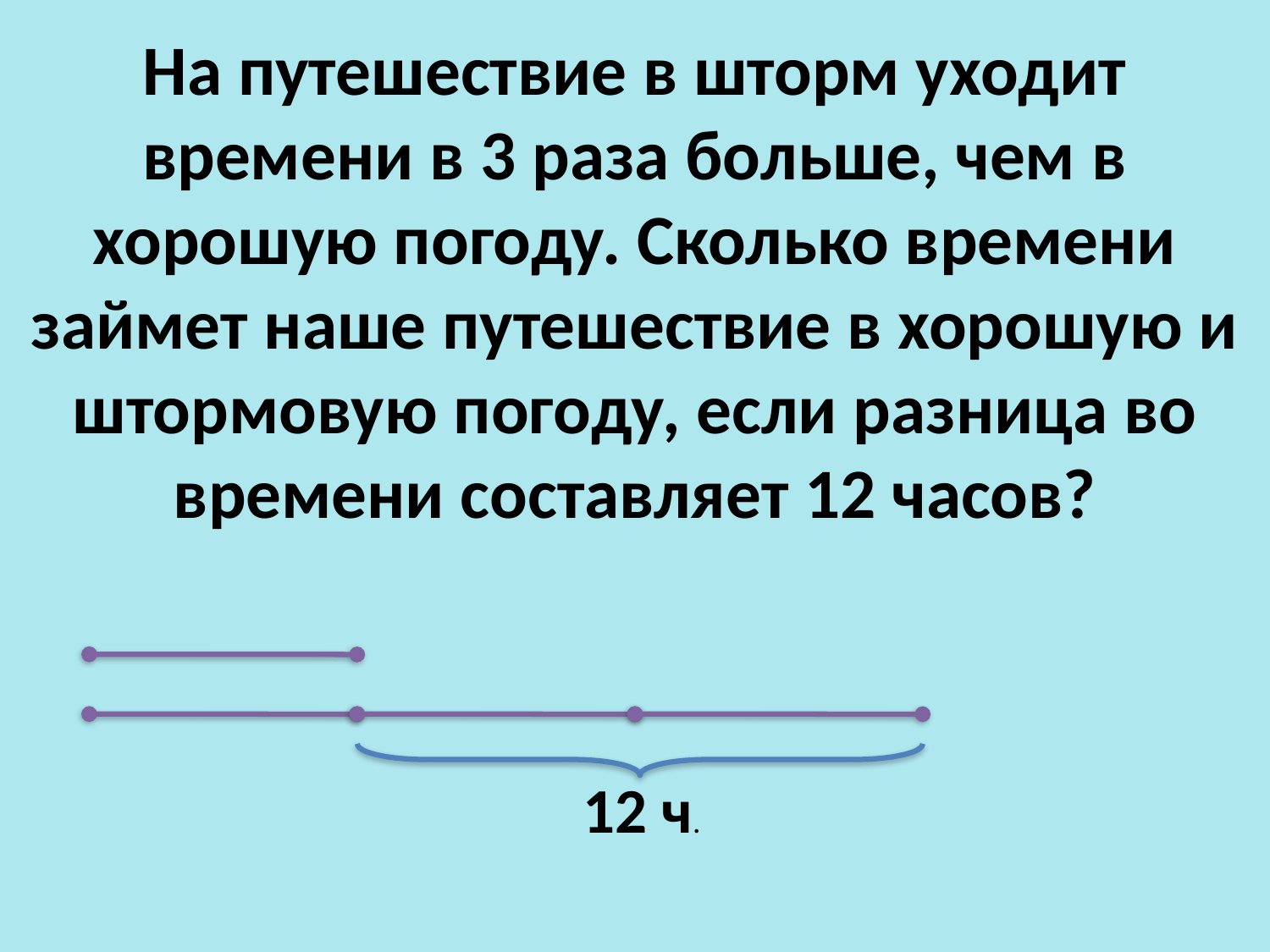

На путешествие в шторм уходит времени в 3 раза больше, чем в хорошую погоду. Сколько времени займет наше путешествие в хорошую и штормовую погоду, если разница во времени составляет 12 часов?

12 ч.